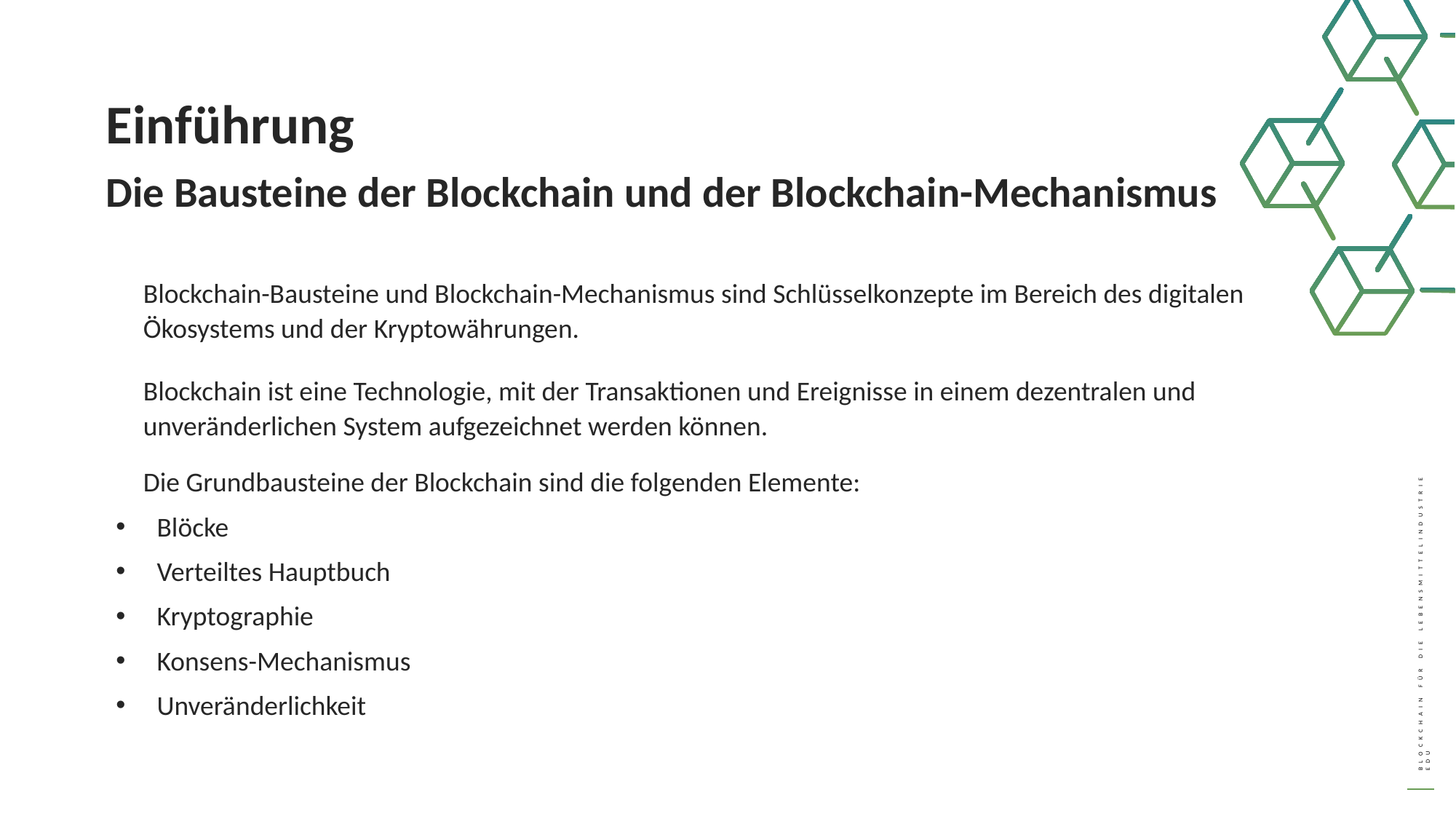

Einführung
Die Bausteine der Blockchain und der Blockchain-Mechanismus
	Blockchain-Bausteine und Blockchain-Mechanismus sind Schlüsselkonzepte im Bereich des digitalen Ökosystems und der Kryptowährungen.
	Blockchain ist eine Technologie, mit der Transaktionen und Ereignisse in einem dezentralen und unveränderlichen System aufgezeichnet werden können.
	Die Grundbausteine der Blockchain sind die folgenden Elemente:
Blöcke
Verteiltes Hauptbuch
Kryptographie
Konsens-Mechanismus
Unveränderlichkeit